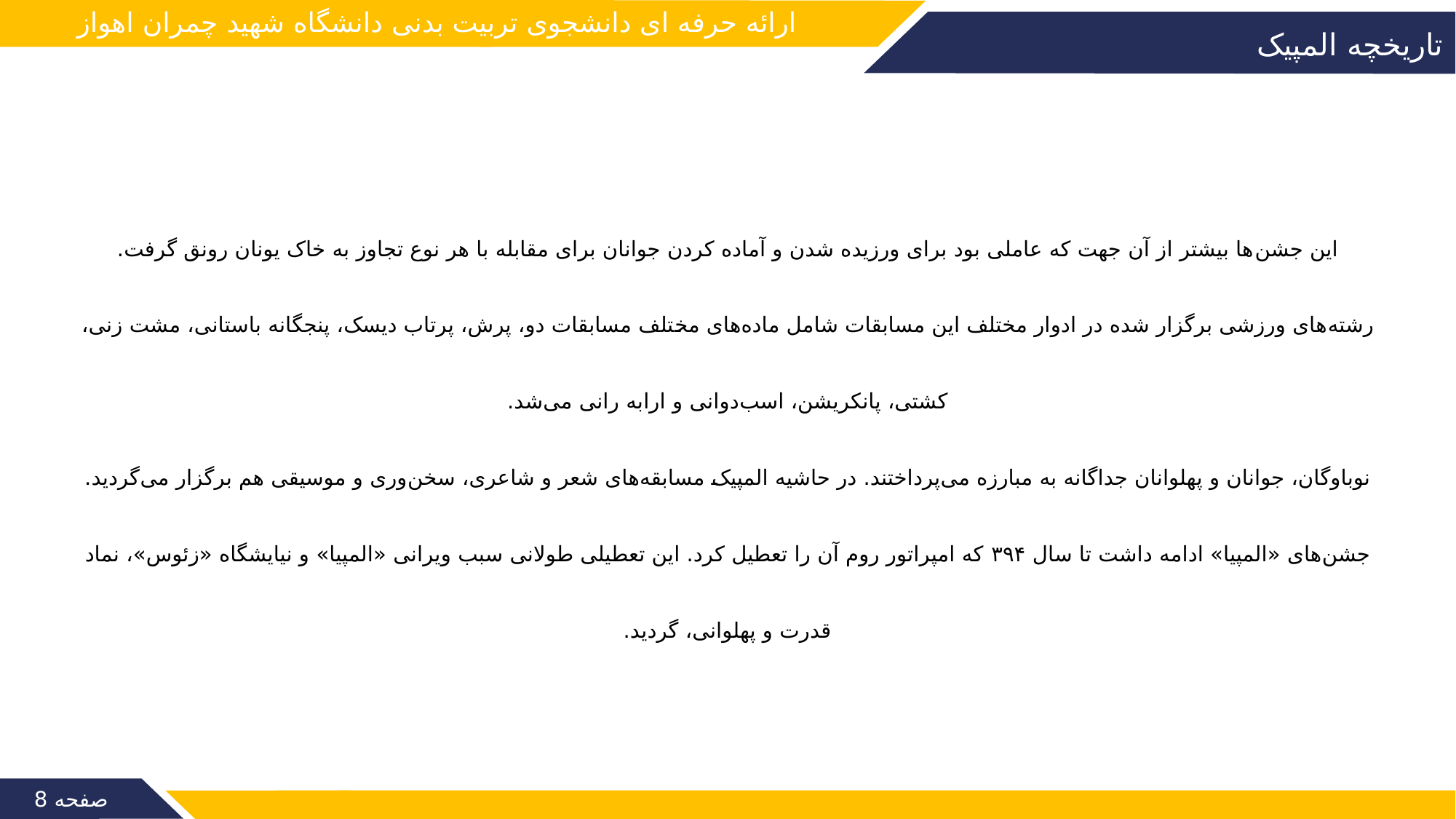

ارائه حرفه ای دانشجوی تربیت بدنی دانشگاه شهید چمران اهواز
تاریخچه المپیک
این جشن‌ها بیشتر از آن جهت که عاملی بود برای ورزیده شدن و آماده کردن جوانان برای مقابله با هر نوع تجاوز به خاک یونان رونق گرفت.
رشته‌های ورزشی برگزار شده در ادوار مختلف این مسابقات شامل ماده‌های مختلف مسابقات دو، پرش، پرتاب دیسک، پنجگانه باستانی، مشت زنی، کشتی، پانکریشن، اسب‌دوانی و ارابه رانی می‌شد.
نوباوگان، جوانان و پهلوانان جداگانه به مبارزه می‌پرداختند. در حاشیه المپیک مسابقه‌های شعر و شاعری، سخن‌وری و موسیقی هم برگزار می‌گردید. جشن‌های «المپیا» ادامه داشت تا سال ۳۹۴ که امپراتور روم آن را تعطیل کرد. این تعطیلی طولانی سبب ویرانی «المپیا» و نیایشگاه «زئوس»، نماد قدرت و پهلوانی، گردید.
صفحه 8